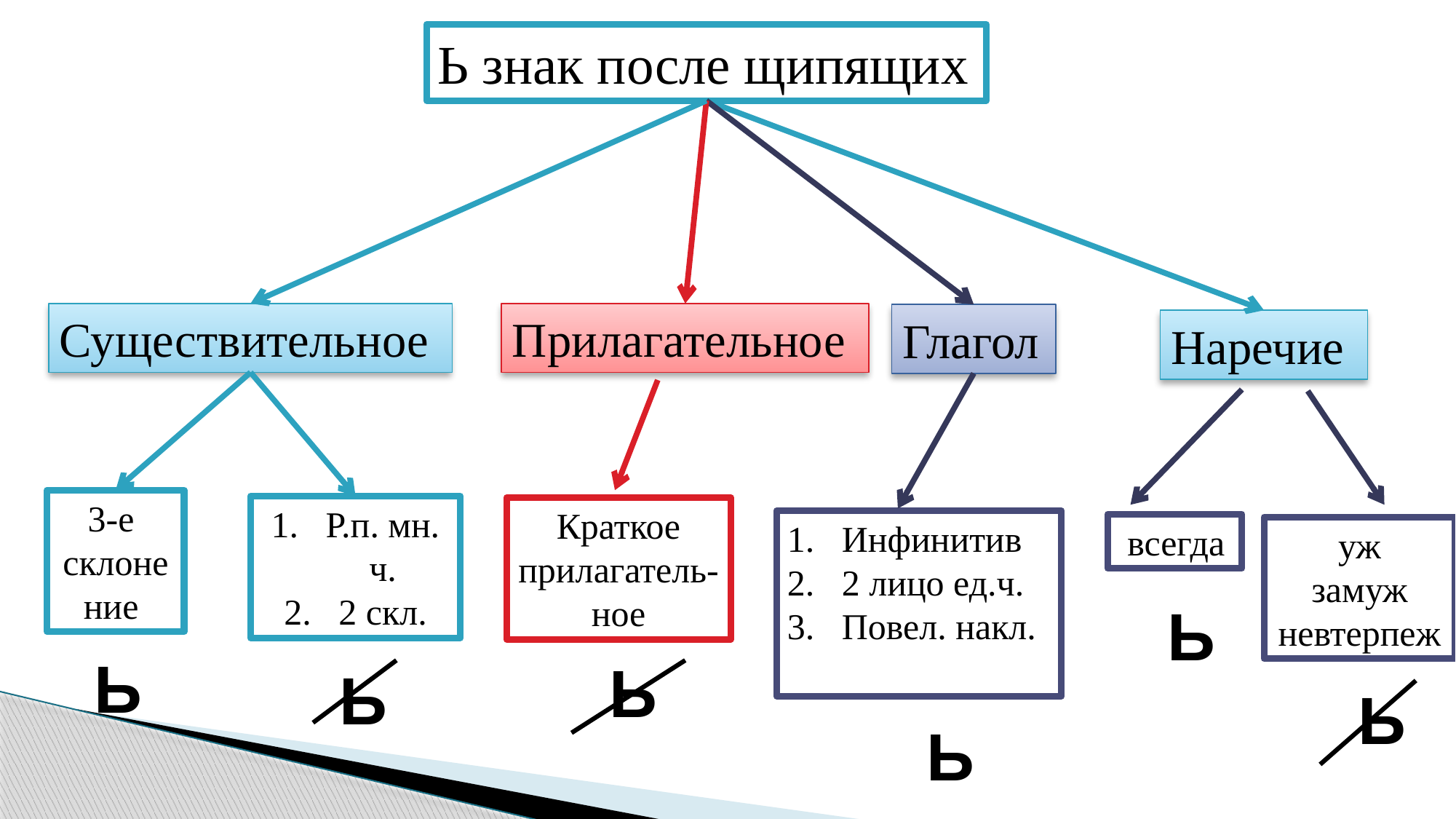

Ь знак после щипящих
Прилагательное
Существительное
Глагол
Наречие
3-е
склонение
Р.п. мн. ч.
2 скл.
Краткое
прилагатель-ное
Инфинитив
2 лицо ед.ч.
Повел. накл.

 всегда
уж
замуж
невтерпеж
Ь
Ь
Ь
Ь
Ь
Ь